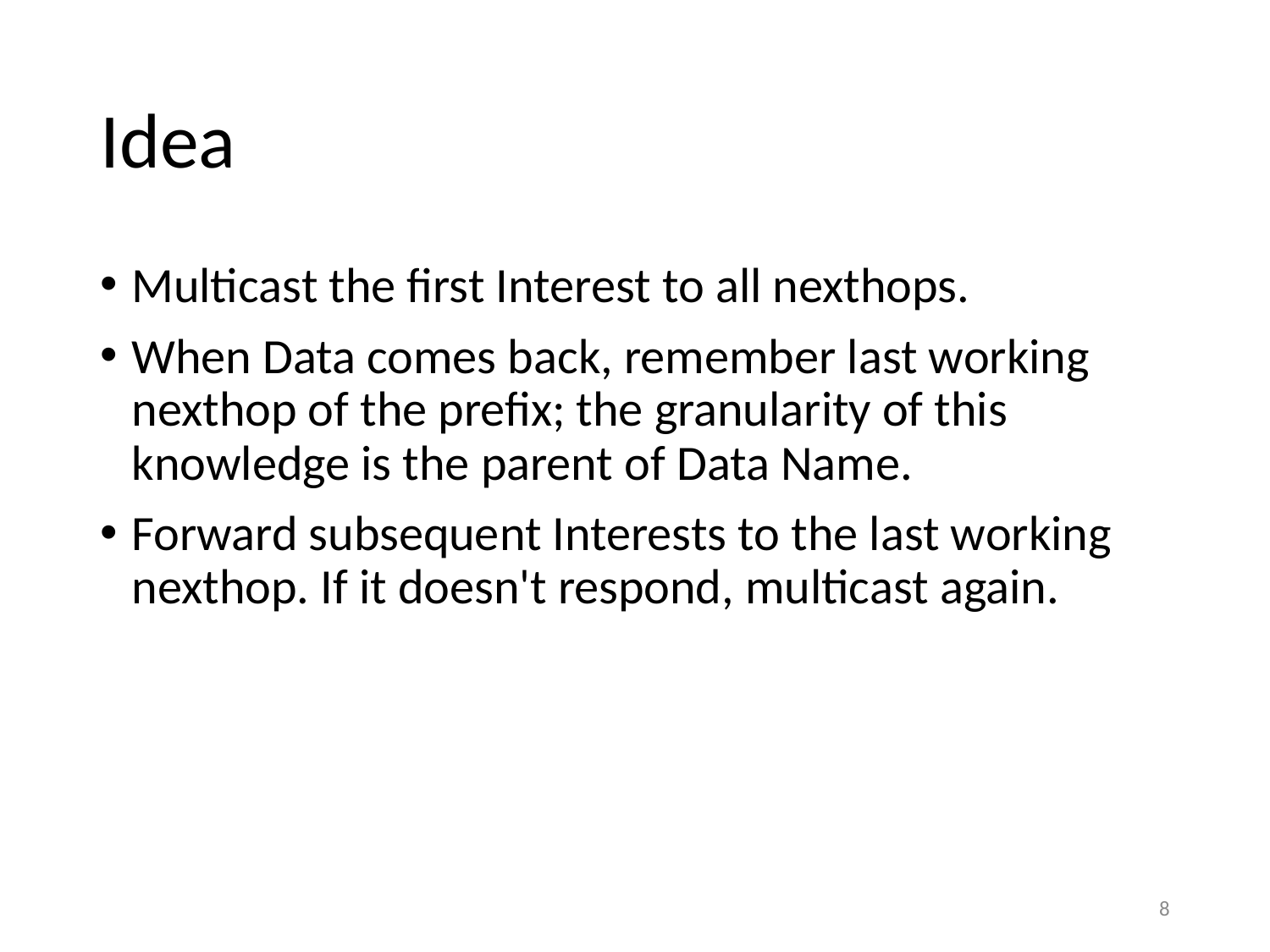

# Idea
Multicast the first Interest to all nexthops.
When Data comes back, remember last working nexthop of the prefix; the granularity of this knowledge is the parent of Data Name.
Forward subsequent Interests to the last working nexthop. If it doesn't respond, multicast again.
8